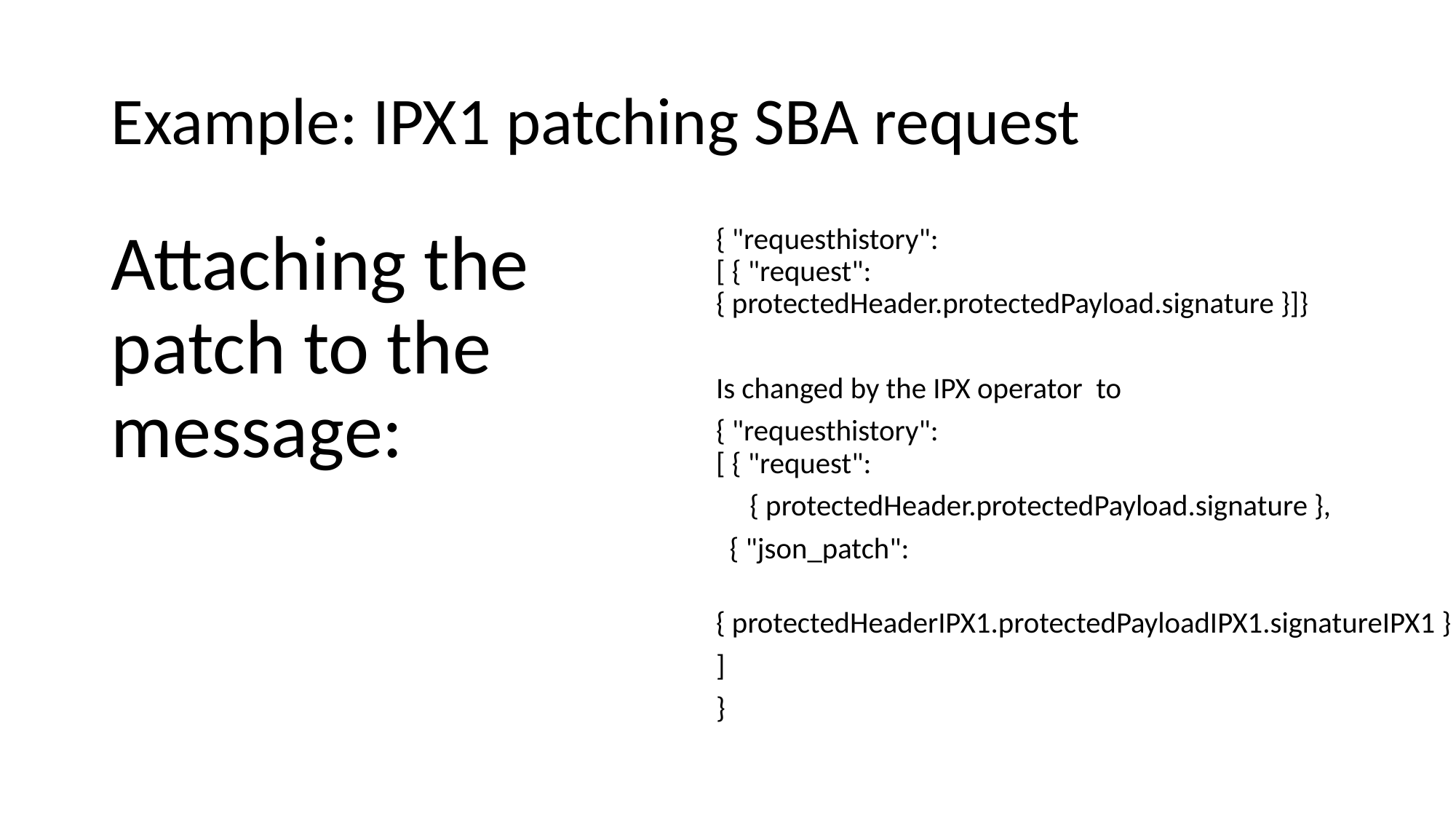

# Example: IPX1 patching SBA request
Attaching the patch to the message:
{ "requesthistory":
[ { "request":
{ protectedHeader.protectedPayload.signature }]}

Is changed by the IPX operator  to
{ "requesthistory":
[ { "request":
     { protectedHeader.protectedPayload.signature },
  { "json_patch":
       { protectedHeaderIPX1.protectedPayloadIPX1.signatureIPX1 }
]
}